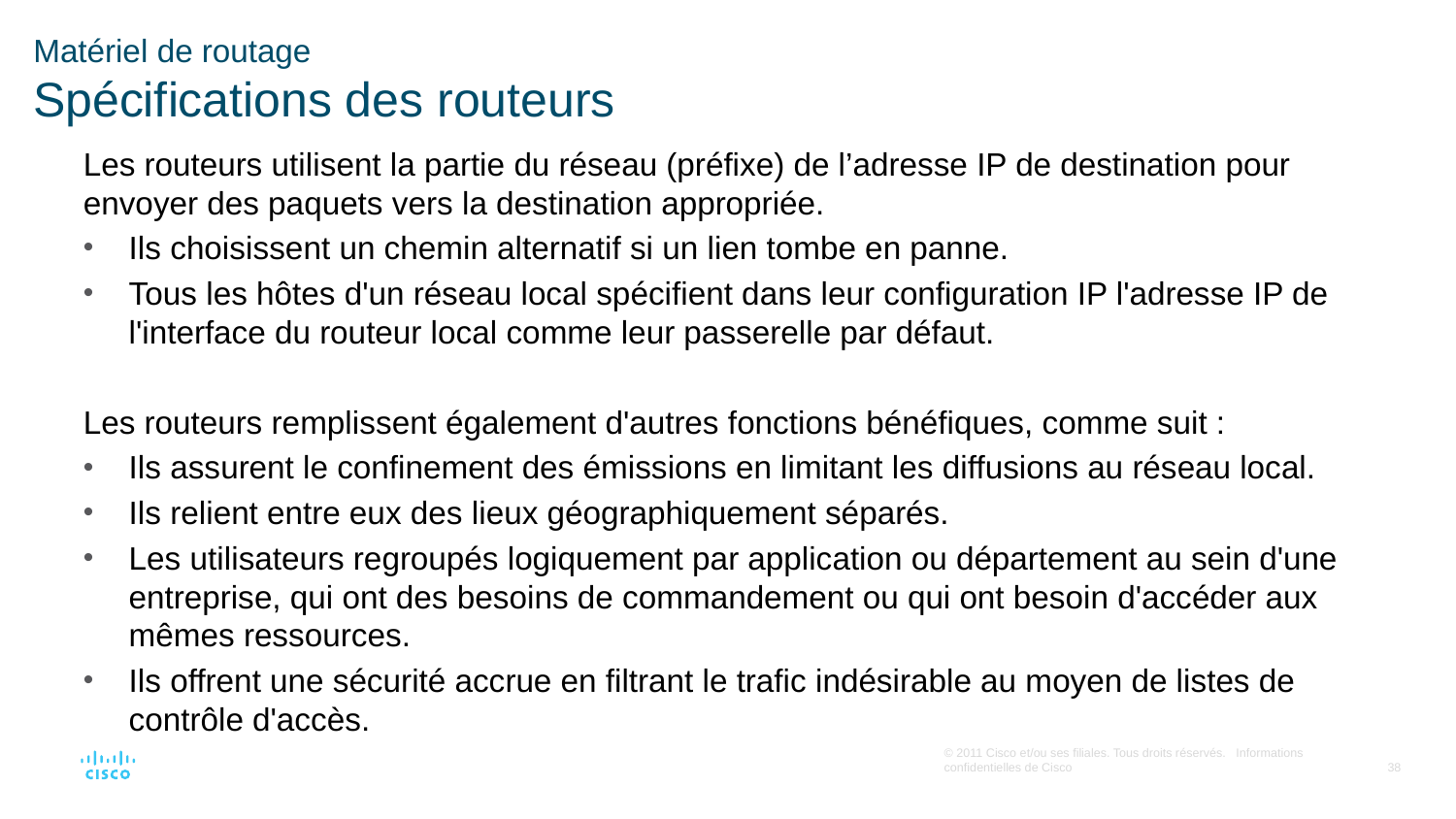

# Matériel de routage Spécifications des routeurs
Les routeurs utilisent la partie du réseau (préfixe) de l’adresse IP de destination pour envoyer des paquets vers la destination appropriée.
Ils choisissent un chemin alternatif si un lien tombe en panne.
Tous les hôtes d'un réseau local spécifient dans leur configuration IP l'adresse IP de l'interface du routeur local comme leur passerelle par défaut.

Les routeurs remplissent également d'autres fonctions bénéfiques, comme suit :
Ils assurent le confinement des émissions en limitant les diffusions au réseau local.
Ils relient entre eux des lieux géographiquement séparés.
Les utilisateurs regroupés logiquement par application ou département au sein d'une entreprise, qui ont des besoins de commandement ou qui ont besoin d'accéder aux mêmes ressources.
Ils offrent une sécurité accrue en filtrant le trafic indésirable au moyen de listes de contrôle d'accès.